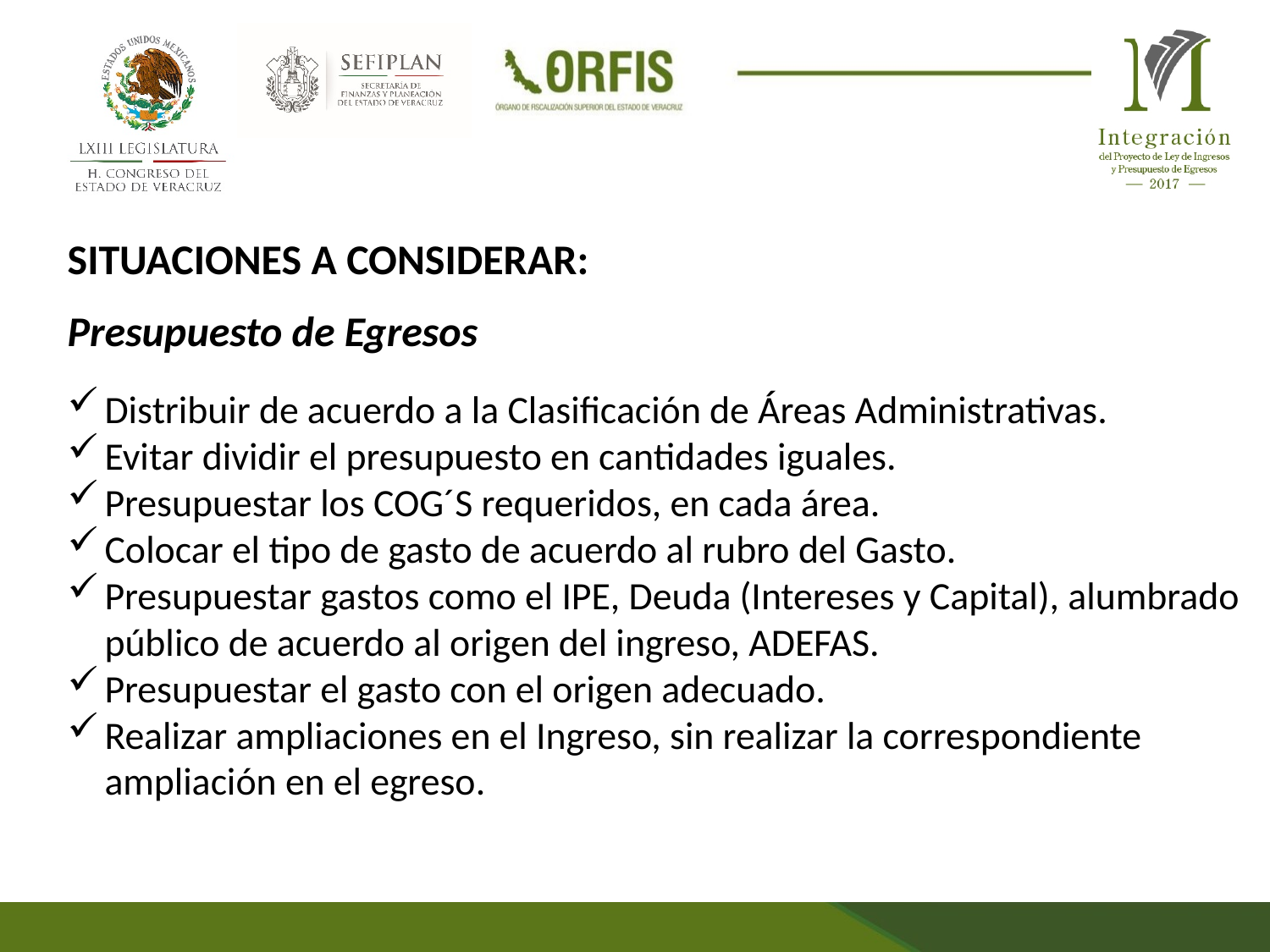

SITUACIONES A CONSIDERAR:

Presupuesto de Egresos

Distribuir de acuerdo a la Clasificación de Áreas Administrativas.
Evitar dividir el presupuesto en cantidades iguales.
Presupuestar los COG´S requeridos, en cada área.
Colocar el tipo de gasto de acuerdo al rubro del Gasto.
Presupuestar gastos como el IPE, Deuda (Intereses y Capital), alumbrado público de acuerdo al origen del ingreso, ADEFAS.
Presupuestar el gasto con el origen adecuado.
Realizar ampliaciones en el Ingreso, sin realizar la correspondiente ampliación en el egreso.